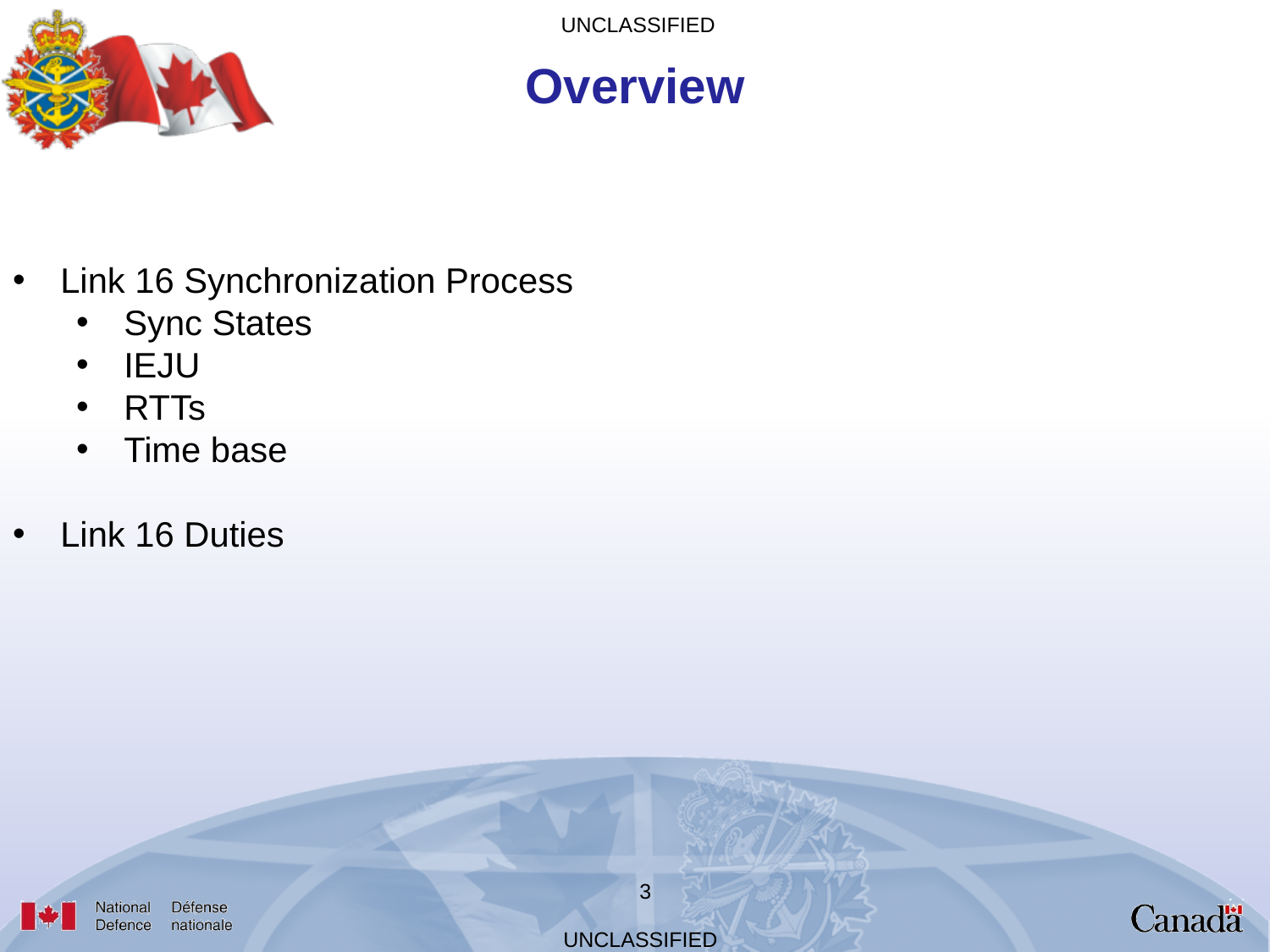

Overview

Link 16 Synchronization Process
Sync States
IEJU
RTTs
Time base

Link 16 Duties